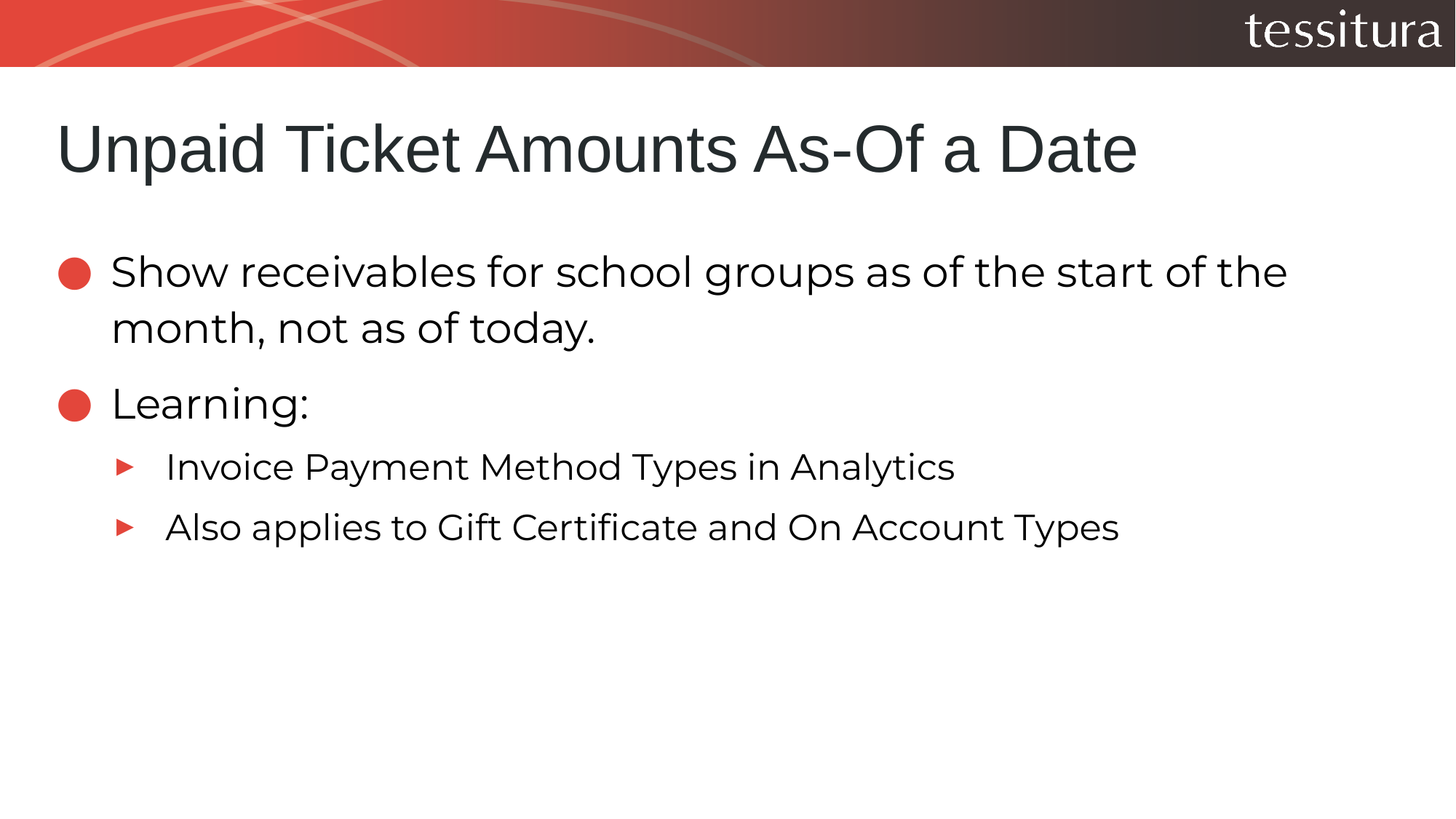

# Unpaid Ticket Amounts As-Of a Date
Show receivables for school groups as of the start of the month, not as of today.
Learning:
Invoice Payment Method Types in Analytics
Also applies to Gift Certificate and On Account Types